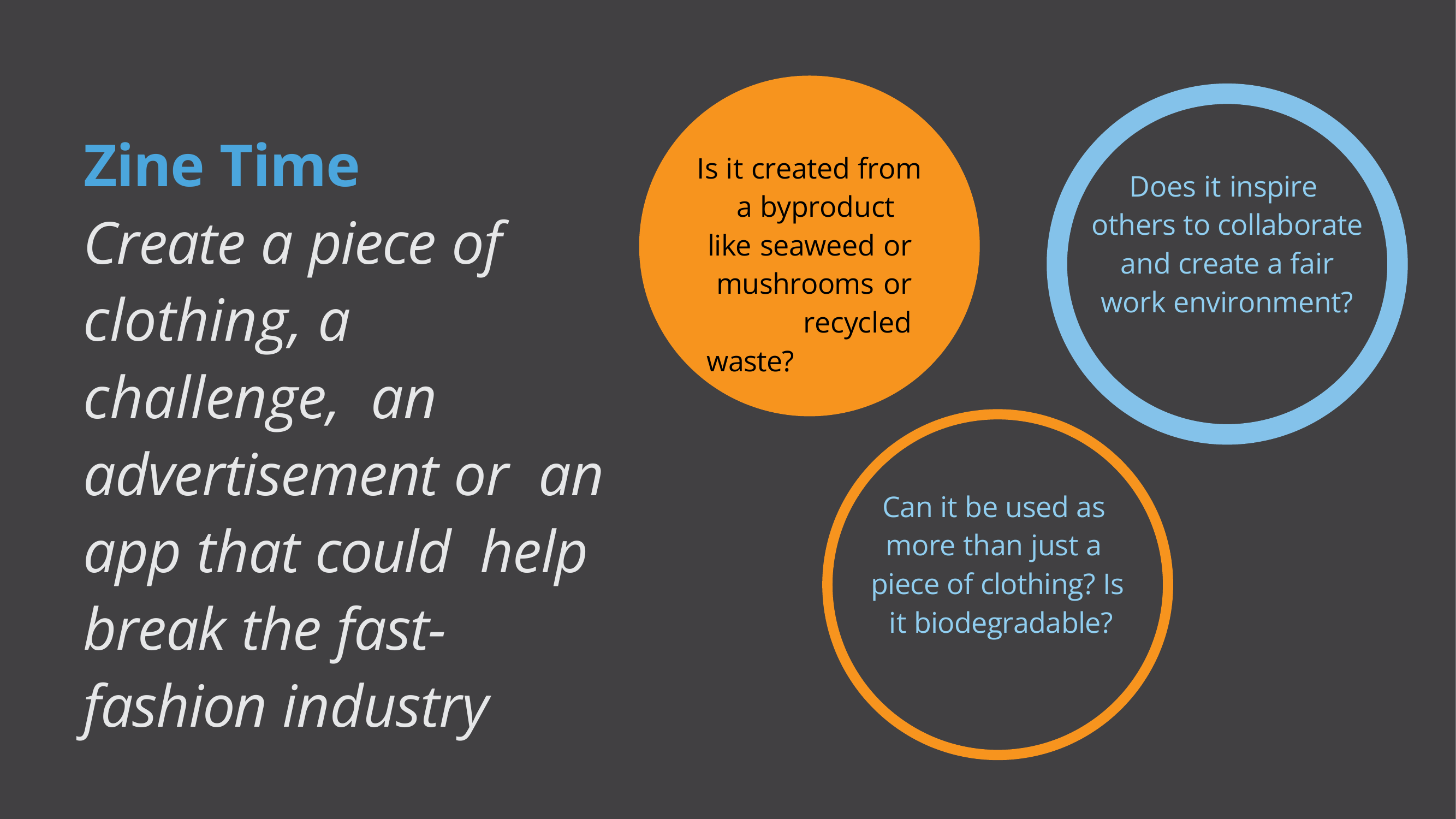

# Zine Time
Is it created from  a byproduct
like seaweed or  mushrooms or  recycled waste?
Does it inspire  others to collaborate  and create a fair  work environment?
Create a piece of  clothing, a	challenge,  an advertisement or  an app that could  help break the fast-  fashion industry
Can it be used as  more than just a  piece of clothing? Is  it biodegradable?